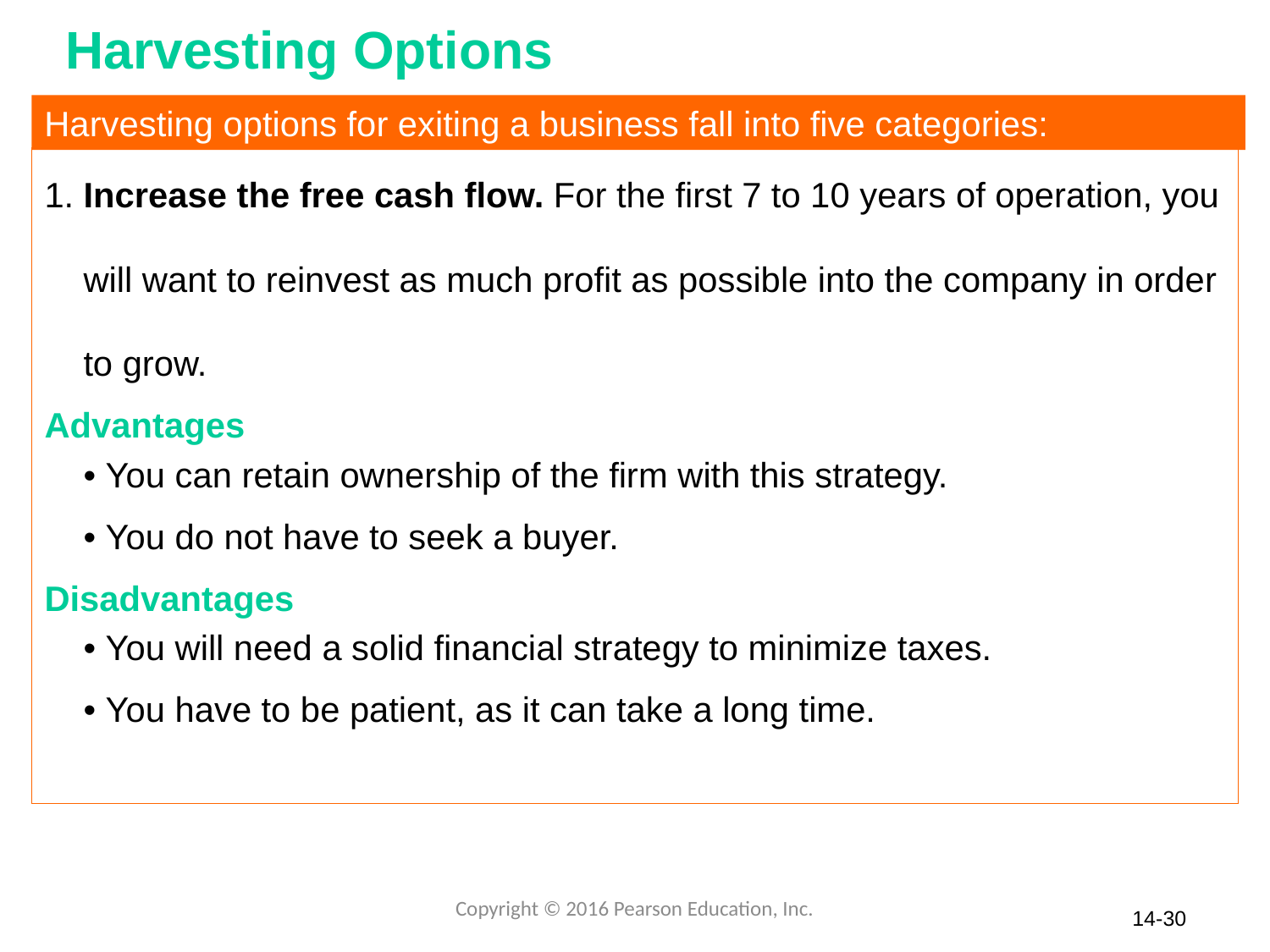

# Harvesting Options
Harvesting options for exiting a business fall into five categories:

1. Increase the free cash flow. For the first 7 to 10 years of operation, you
    will want to reinvest as much profit as possible into the company in order
    to grow.

Advantages
    • You can retain ownership of the firm with this strategy.

    • You do not have to seek a buyer.

Disadvantages
    • You will need a solid financial strategy to minimize taxes.

    • You have to be patient, as it can take a long time.
Copyright © 2016 Pearson Education, Inc.